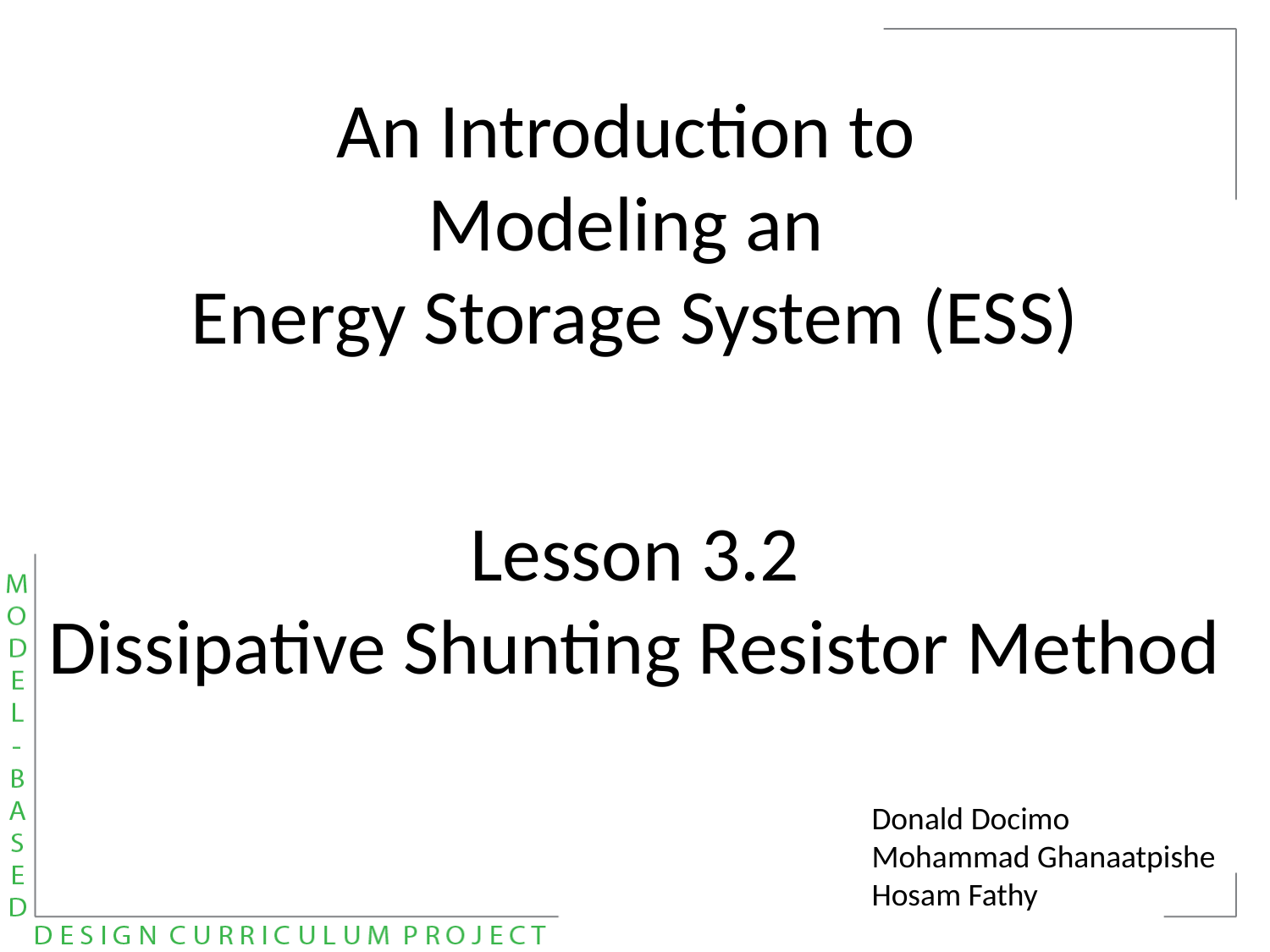

An Introduction to
Modeling an
Energy Storage System (ESS)
Lesson 3.2
Dissipative Shunting Resistor Method
Donald Docimo
Mohammad Ghanaatpishe
Hosam Fathy